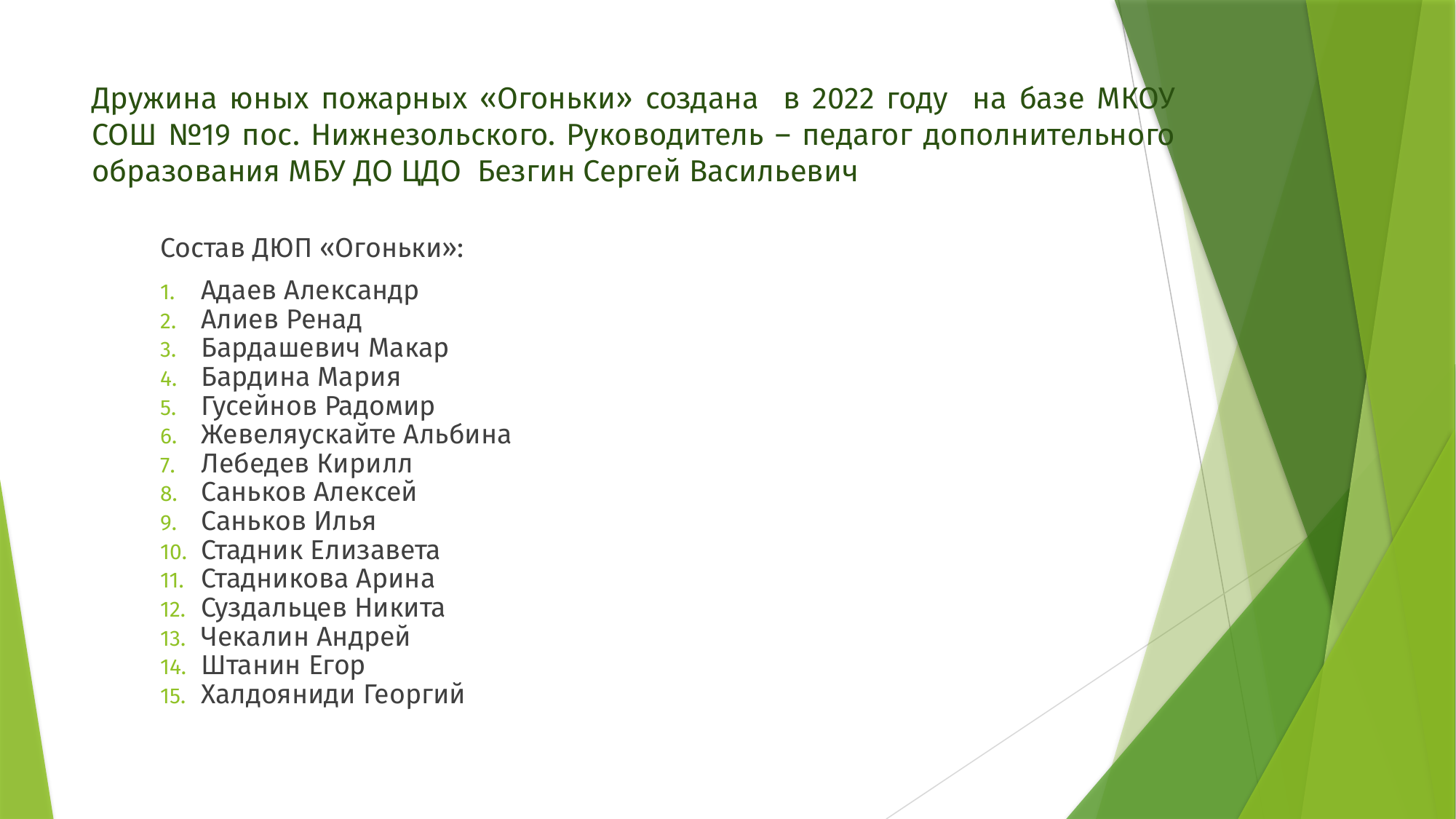

# Дружина юных пожарных «Огоньки» создана  в 2022 году  на базе МКОУ СОШ №19 пос. Нижнезольского. Руководитель – педагог дополнительного образования МБУ ДО ЦДО  Безгин Сергей Васильевич
Состав ДЮП «Огоньки»:

Адаев Александр
Алиев Ренад
Бардашевич Макар
Бардина Мария
Гусейнов Радомир
Жевеляускайте Альбина
Лебедев Кирилл
Саньков Алексей
Саньков Илья
Стадник Елизавета
Стадникова Арина
Суздальцев Никита
Чекалин Андрей
Штанин Егор
Халдояниди Георгий